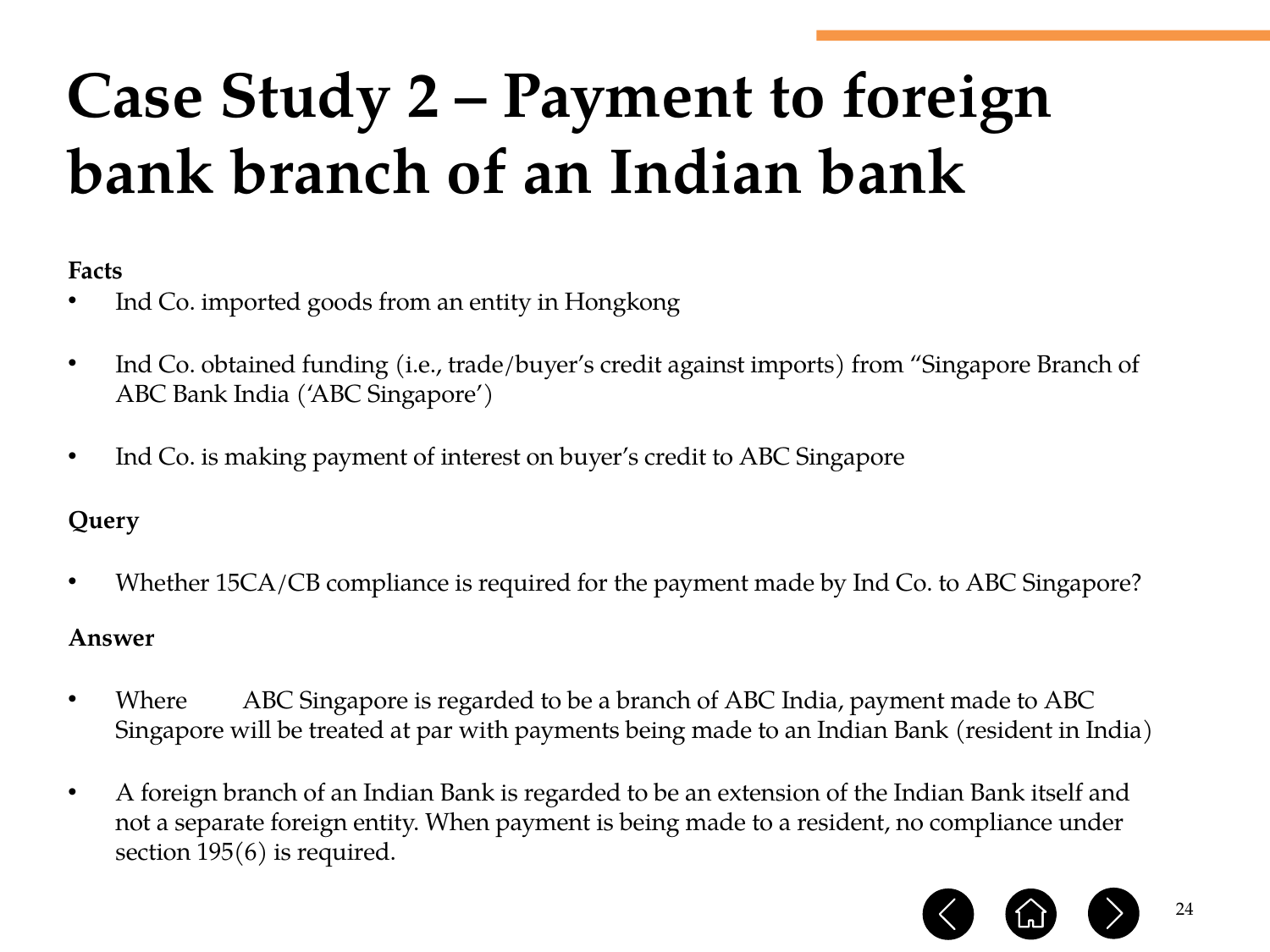

Case Study 2 – Payment to foreign bank branch of an Indian bank
Facts
Ind Co. imported goods from an entity in Hongkong

Ind Co. obtained funding (i.e., trade/buyer’s credit against imports) from “Singapore Branch of ABC Bank India (‘ABC Singapore’)

Ind Co. is making payment of interest on buyer’s credit to ABC Singapore

Query

Whether 15CA/CB compliance is required for the payment made by Ind Co. to ABC Singapore?

Answer

Where	ABC Singapore is regarded to be a branch of ABC India, payment made to ABC Singapore will be treated at par with payments being made to an Indian Bank (resident in India)

A foreign branch of an Indian Bank is regarded to be an extension of the Indian Bank itself and not a separate foreign entity. When payment is being made to a resident, no compliance under section 195(6) is required.
24